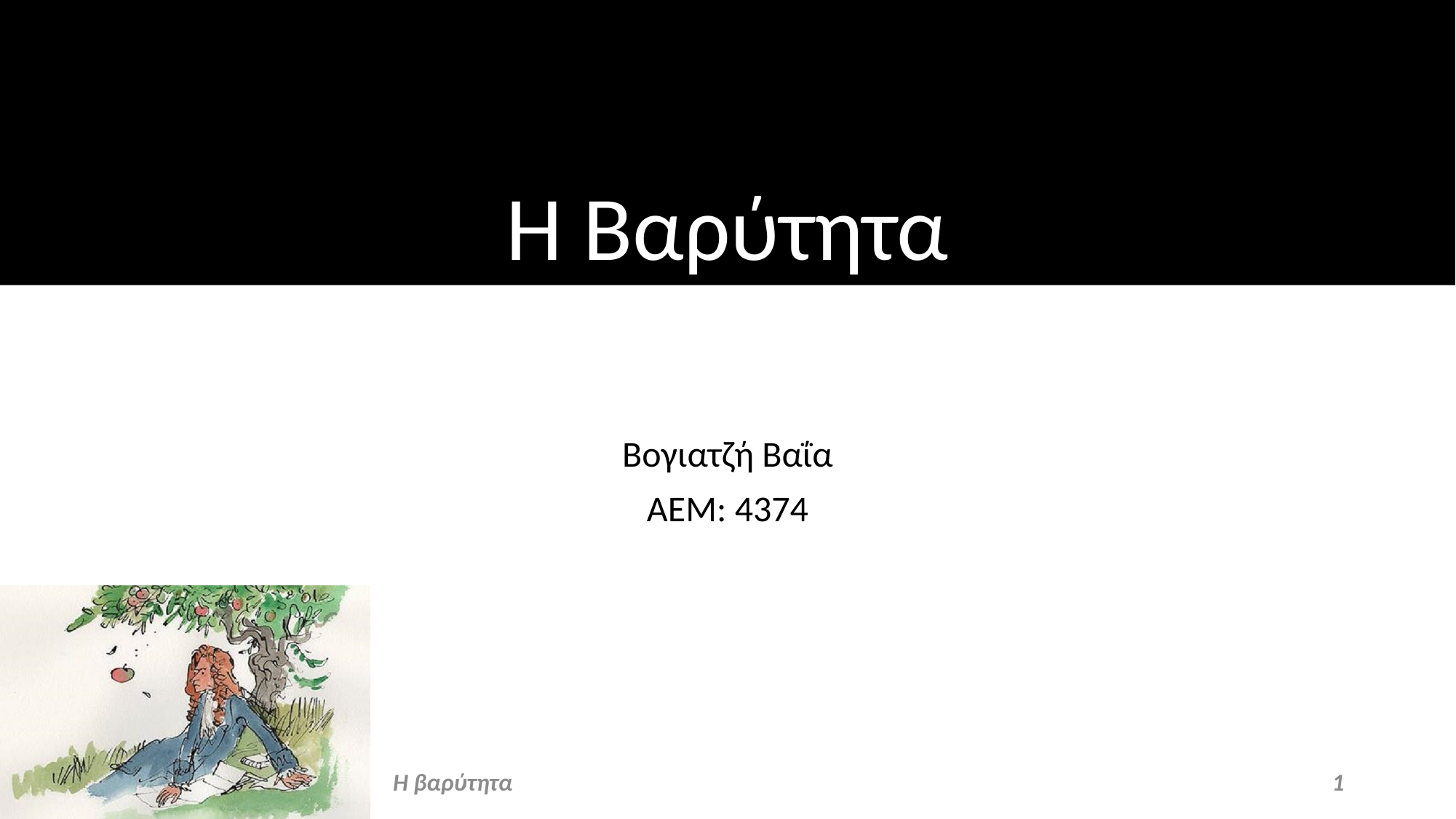

# Η Βαρύτητα
Βογιατζή Βαΐα
ΑΕΜ: 4374
Η βαρύτητα
1